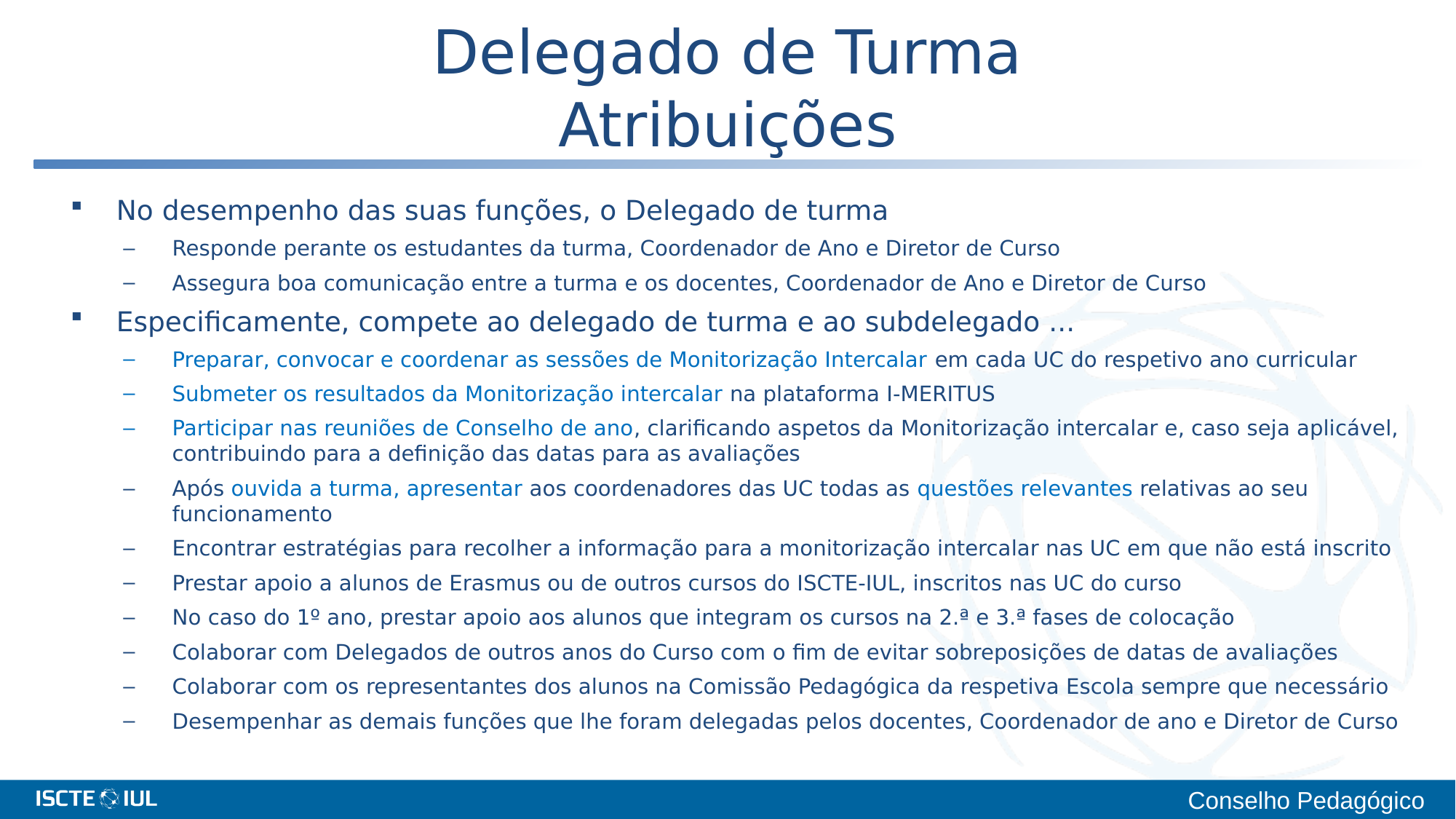

# Delegado de Turma Atribuições
No desempenho das suas funções, o Delegado de turma
Responde perante os estudantes da turma, Coordenador de Ano e Diretor de Curso
Assegura boa comunicação entre a turma e os docentes, Coordenador de Ano e Diretor de Curso
Especificamente, compete ao delegado de turma e ao subdelegado ...
Preparar, convocar e coordenar as sessões de Monitorização Intercalar em cada UC do respetivo ano curricular
Submeter os resultados da Monitorização intercalar na plataforma I-MERITUS
Participar nas reuniões de Conselho de ano, clarificando aspetos da Monitorização intercalar e, caso seja aplicável, contribuindo para a definição das datas para as avaliações
Após ouvida a turma, apresentar aos coordenadores das UC todas as questões relevantes relativas ao seu funcionamento
Encontrar estratégias para recolher a informação para a monitorização intercalar nas UC em que não está inscrito
Prestar apoio a alunos de Erasmus ou de outros cursos do ISCTE-IUL, inscritos nas UC do curso
No caso do 1º ano, prestar apoio aos alunos que integram os cursos na 2.ª e 3.ª fases de colocação
Colaborar com Delegados de outros anos do Curso com o fim de evitar sobreposições de datas de avaliações
Colaborar com os representantes dos alunos na Comissão Pedagógica da respetiva Escola sempre que necessário
Desempenhar as demais funções que lhe foram delegadas pelos docentes, Coordenador de ano e Diretor de Curso